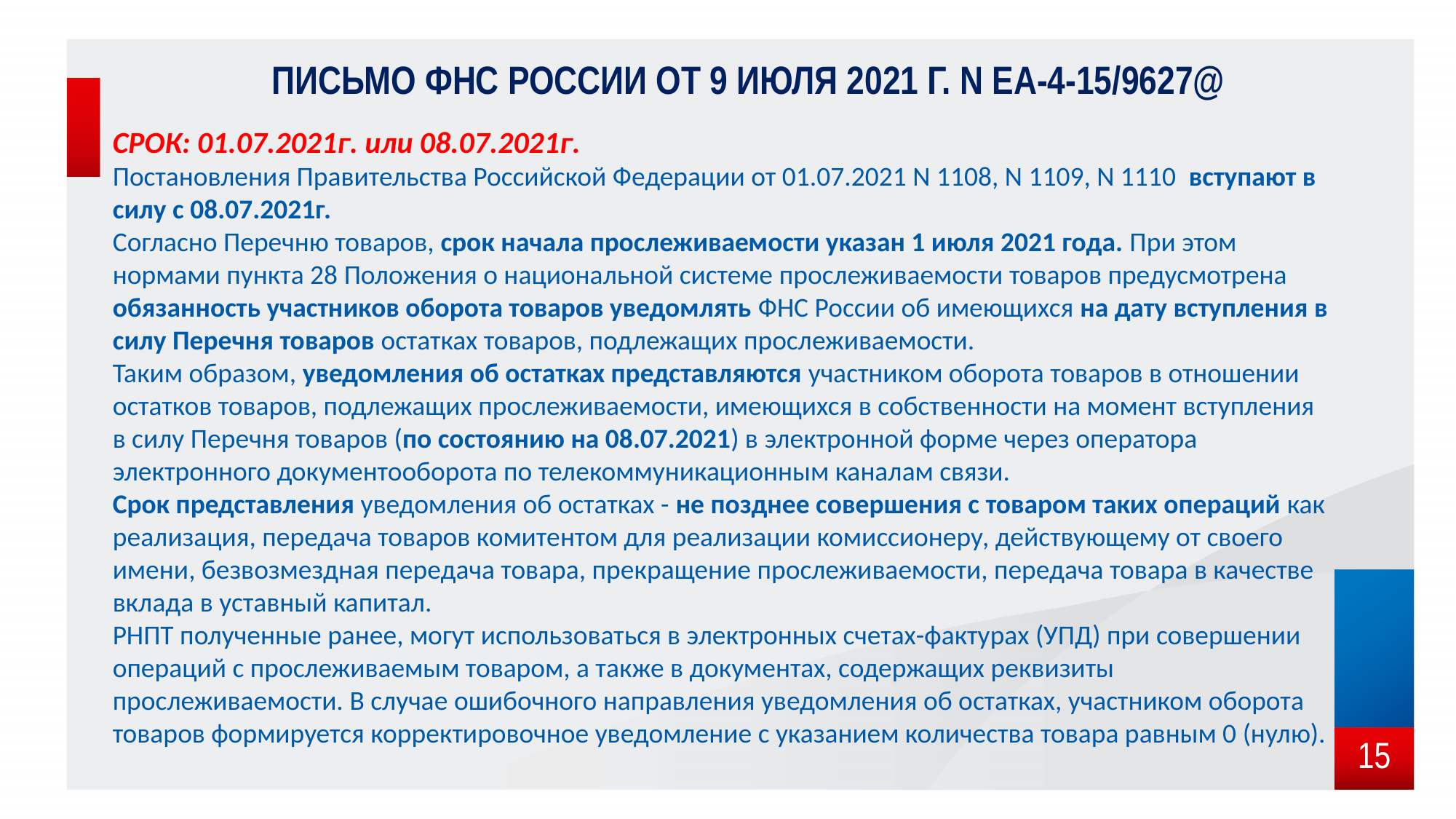

# Письмо ФНС России от 9 июля 2021 г. N ЕА-4-15/9627@
СРОК: 01.07.2021г. или 08.07.2021г.
Постановления Правительства Российской Федерации от 01.07.2021 N 1108, N 1109, N 1110  вступают в силу с 08.07.2021г.
Согласно Перечню товаров, срок начала прослеживаемости указан 1 июля 2021 года. При этом нормами пункта 28 Положения о национальной системе прослеживаемости товаров предусмотрена обязанность участников оборота товаров уведомлять ФНС России об имеющихся на дату вступления в силу Перечня товаров остатках товаров, подлежащих прослеживаемости.
Таким образом, уведомления об остатках представляются участником оборота товаров в отношении остатков товаров, подлежащих прослеживаемости, имеющихся в собственности на момент вступления в силу Перечня товаров (по состоянию на 08.07.2021) в электронной форме через оператора электронного документооборота по телекоммуникационным каналам связи.
Срок представления уведомления об остатках - не позднее совершения с товаром таких операций как реализация, передача товаров комитентом для реализации комиссионеру, действующему от своего имени, безвозмездная передача товара, прекращение прослеживаемости, передача товара в качестве вклада в уставный капитал.
РНПТ полученные ранее, могут использоваться в электронных счетах-фактурах (УПД) при совершении операций с прослеживаемым товаром, а также в документах, содержащих реквизиты прослеживаемости. В случае ошибочного направления уведомления об остатках, участником оборота товаров формируется корректировочное уведомление с указанием количества товара равным 0 (нулю).

15